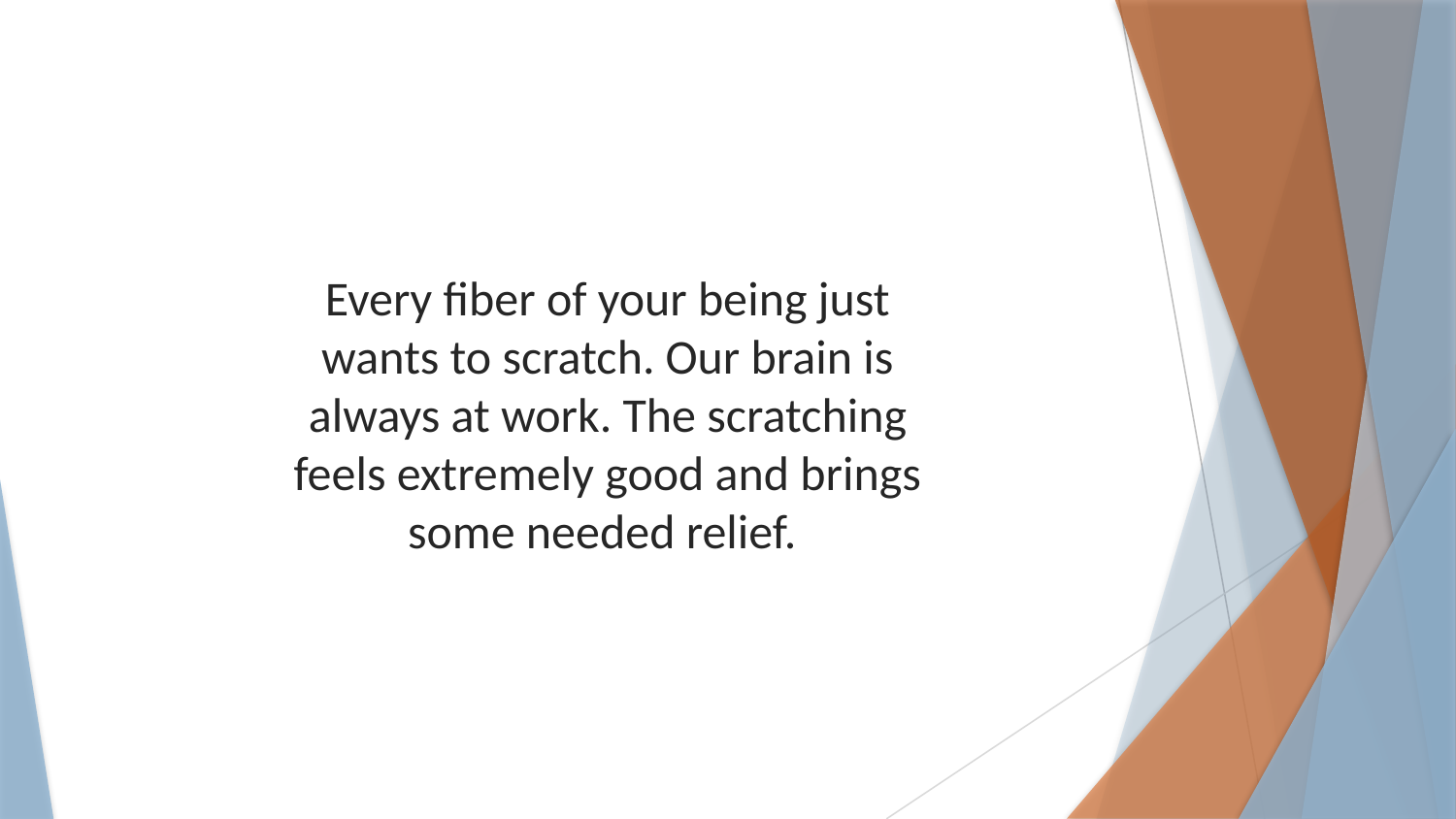

Every fiber of your being just wants to scratch. Our brain is always at work. The scratching feels extremely good and brings some needed relief.